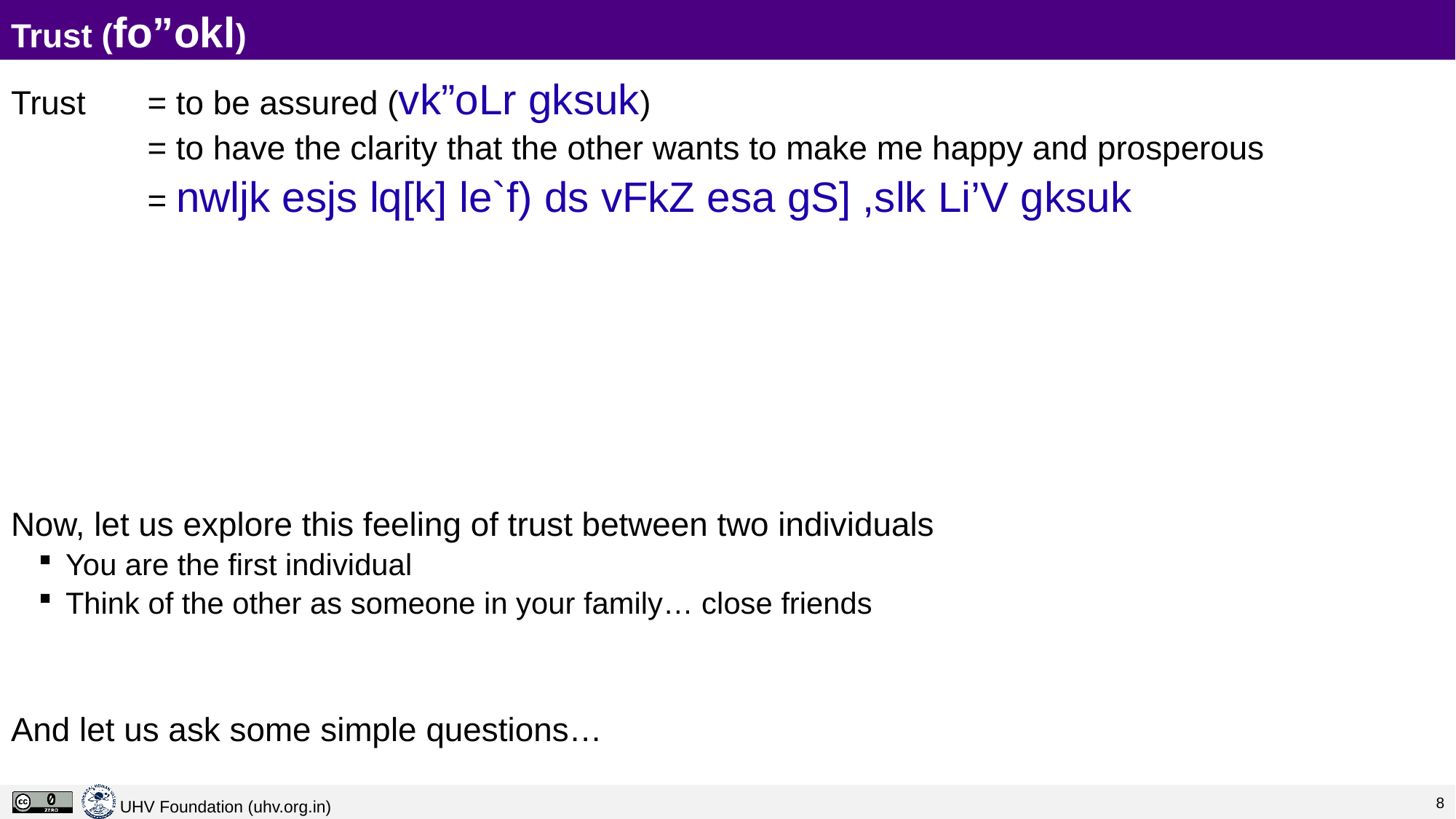

# Trust (fo”okl)
Trust 	= to be assured (vk”oLr gksuk)
		= to have the clarity that the other wants to make me happy and prosperous
		= nwljk esjs lq[k] le`f) ds vFkZ esa gS] ,slk Li’V gksuk

Now, let us explore this feeling of trust between two individuals
You are the first individual
Think of the other as someone in your family… close friends

And let us ask some simple questions…